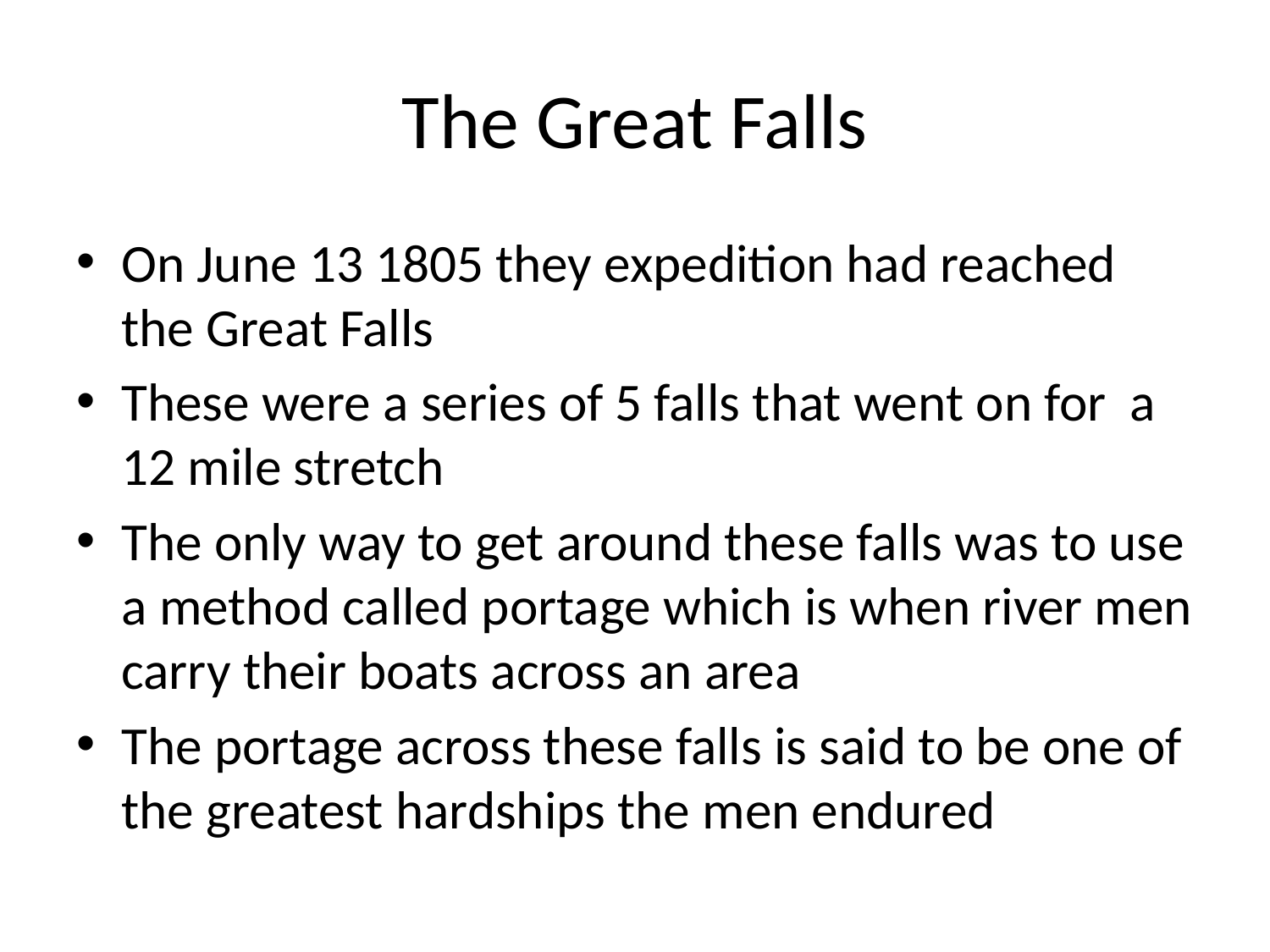

# The Great Falls
On June 13 1805 they expedition had reached the Great Falls
These were a series of 5 falls that went on for  a 12 mile stretch
The only way to get around these falls was to use a method called portage which is when river men carry their boats across an area
The portage across these falls is said to be one of the greatest hardships the men endured